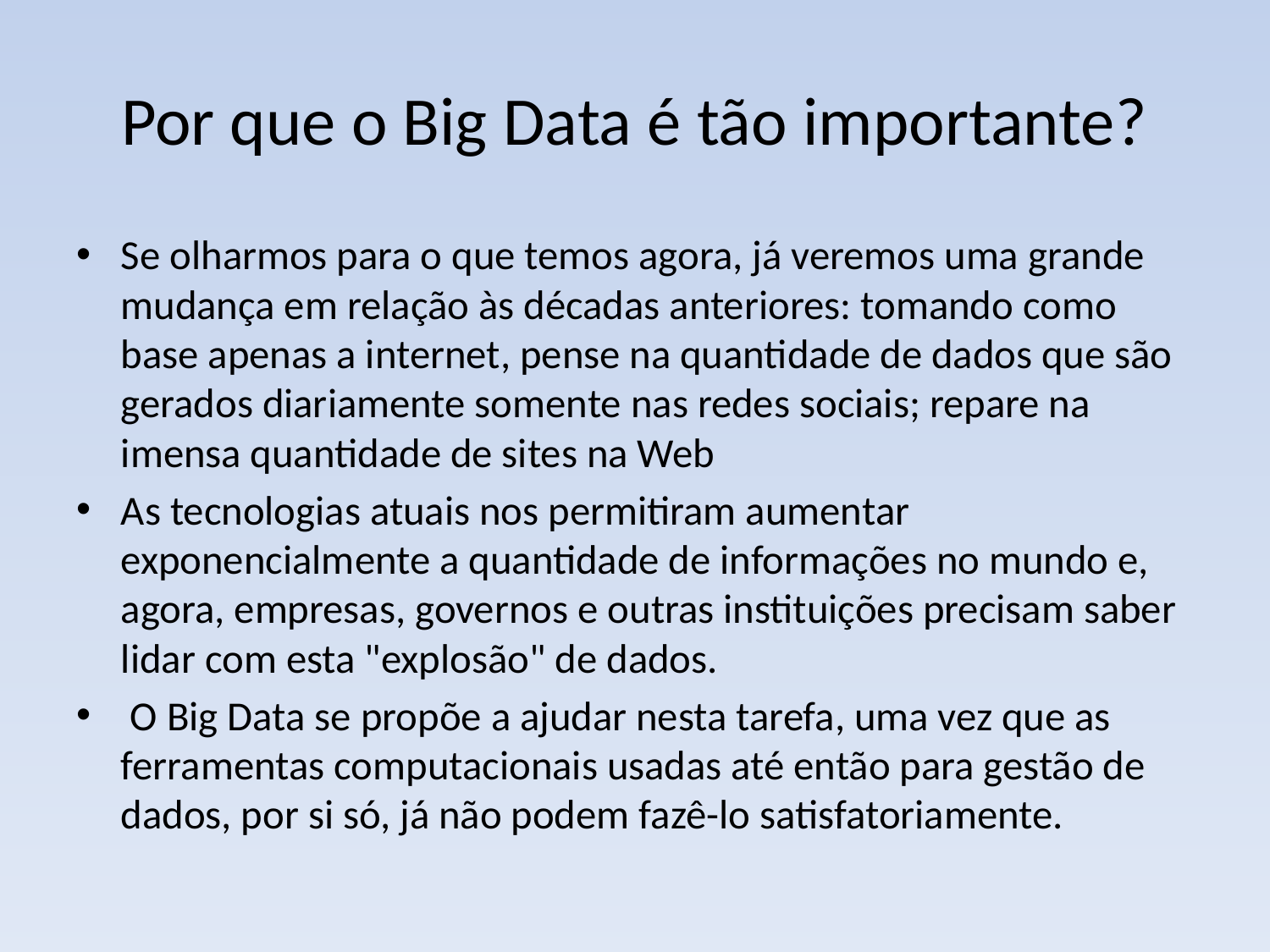

# Por que o Big Data é tão importante?
Se olharmos para o que temos agora, já veremos uma grande mudança em relação às décadas anteriores: tomando como base apenas a internet, pense na quantidade de dados que são gerados diariamente somente nas redes sociais; repare na imensa quantidade de sites na Web
As tecnologias atuais nos permitiram aumentar exponencialmente a quantidade de informações no mundo e, agora, empresas, governos e outras instituições precisam saber lidar com esta "explosão" de dados.
 O Big Data se propõe a ajudar nesta tarefa, uma vez que as ferramentas computacionais usadas até então para gestão de dados, por si só, já não podem fazê-lo satisfatoriamente.